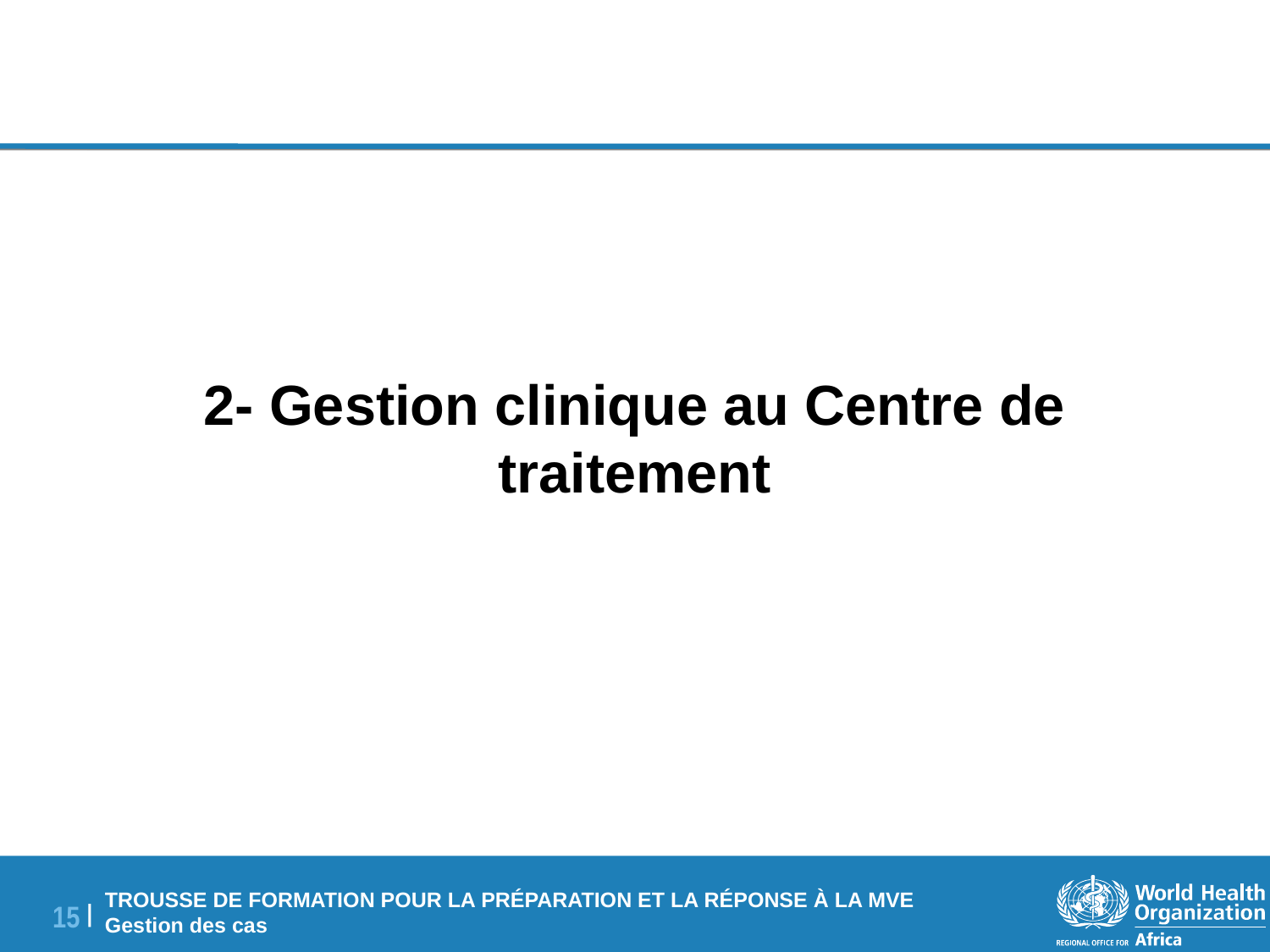

2- Gestion clinique au Centre de traitement